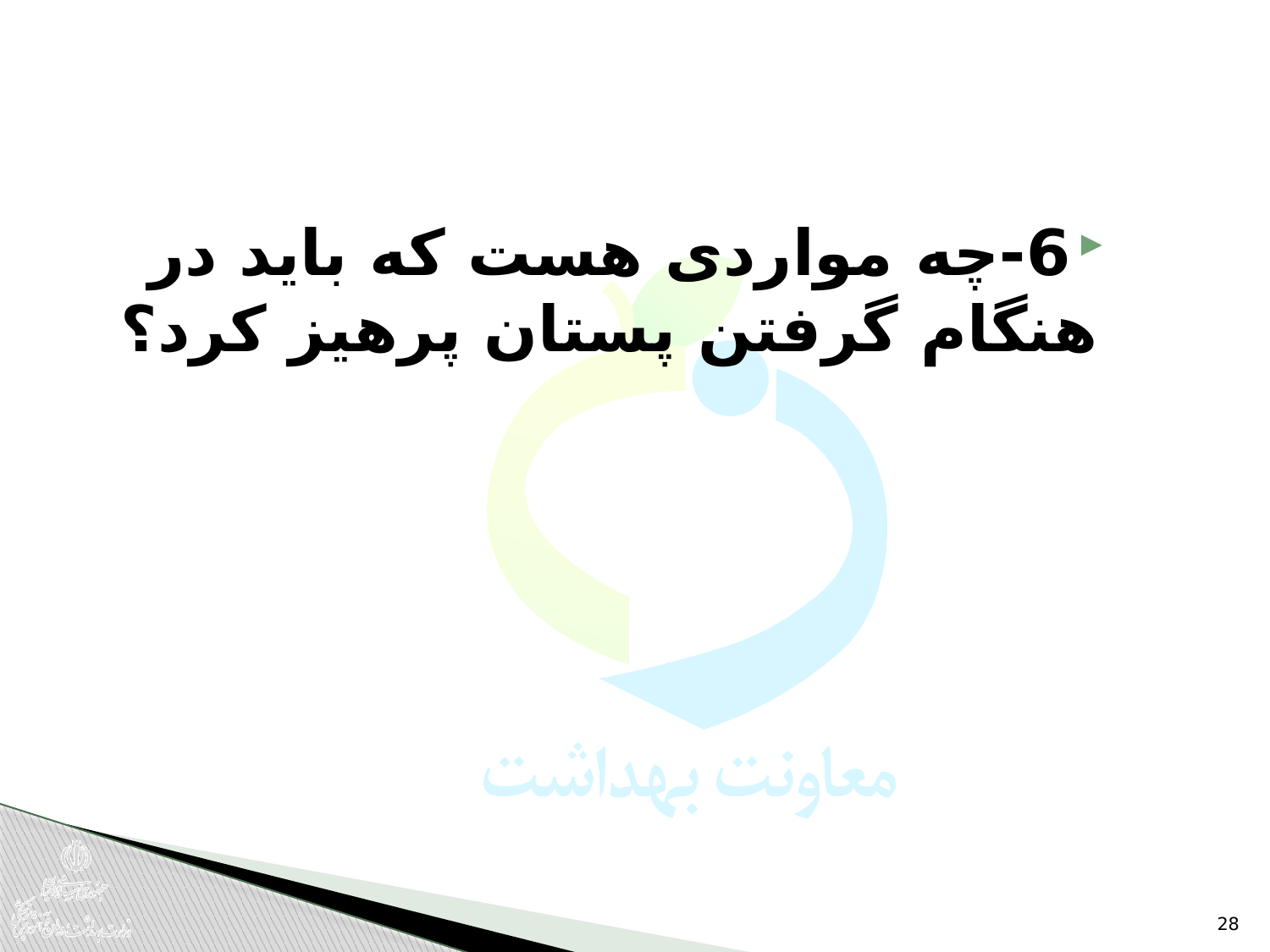

6-چه مواردی هست که باید در هنگام گرفتن پستان پرهیز کرد؟

28